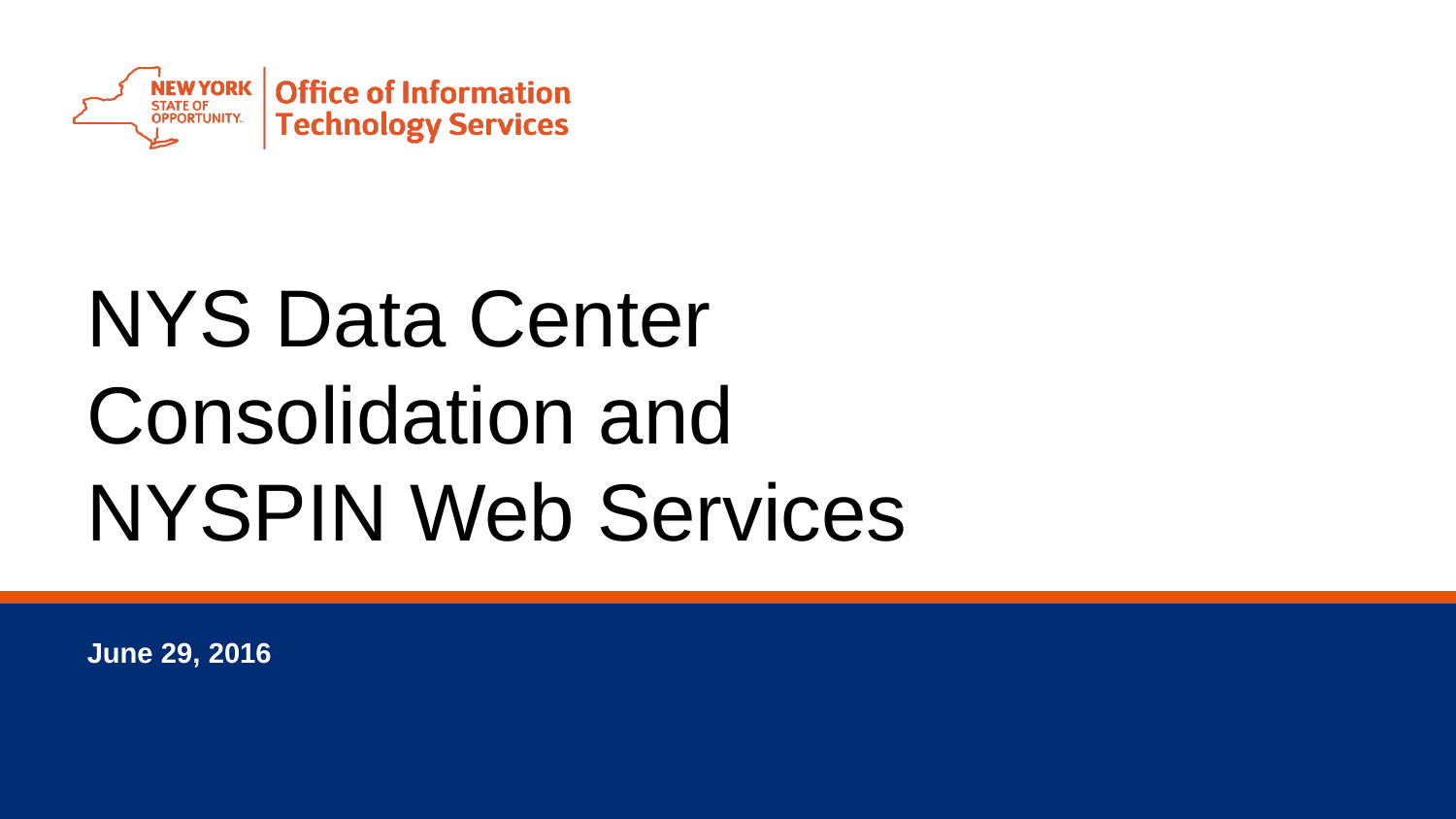

NYS Data Center Consolidation and
NYSPIN Web Services